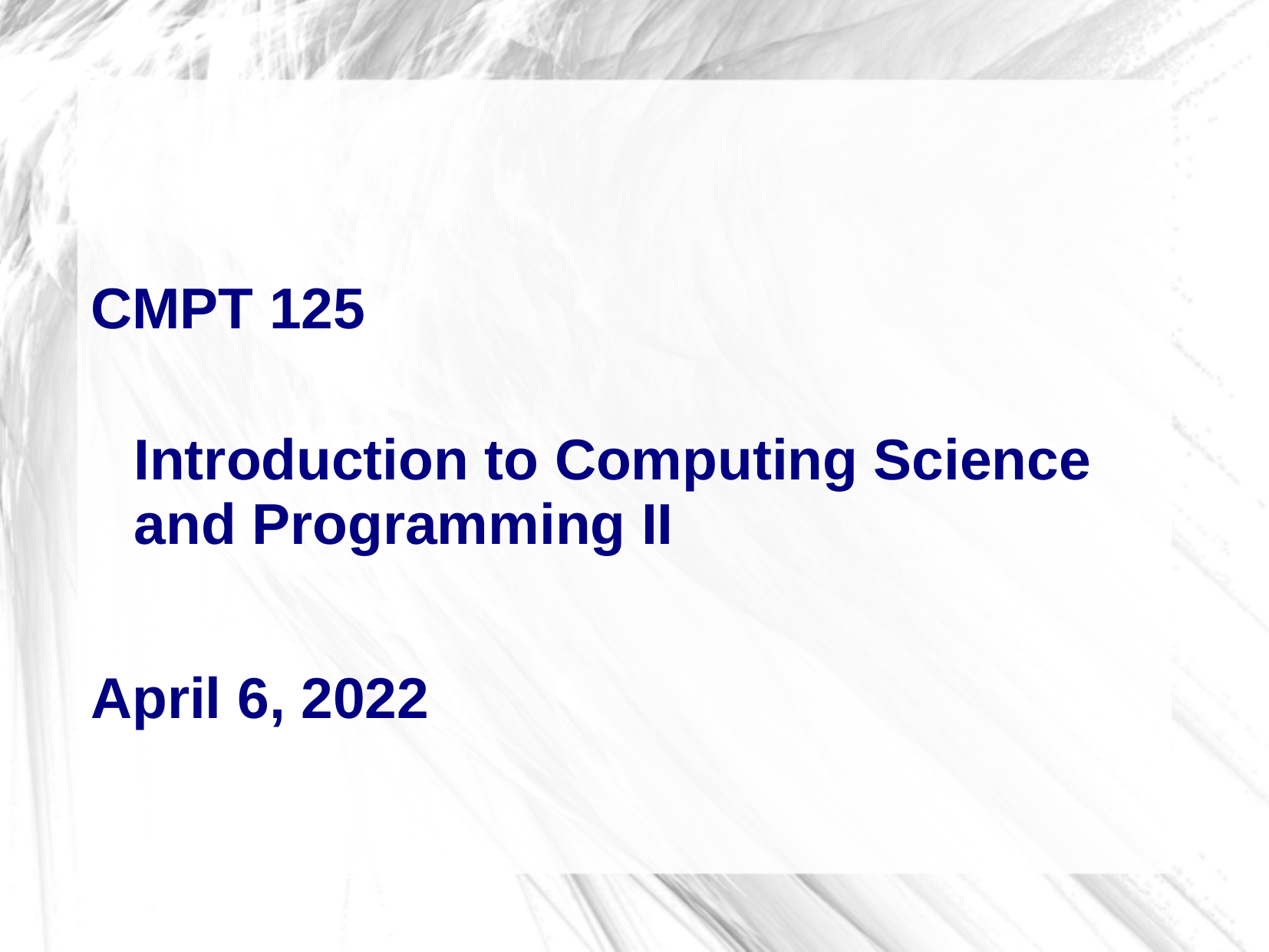

# CMPT 125
Introduction to Computing Science
and Programming II

April 6, 2022